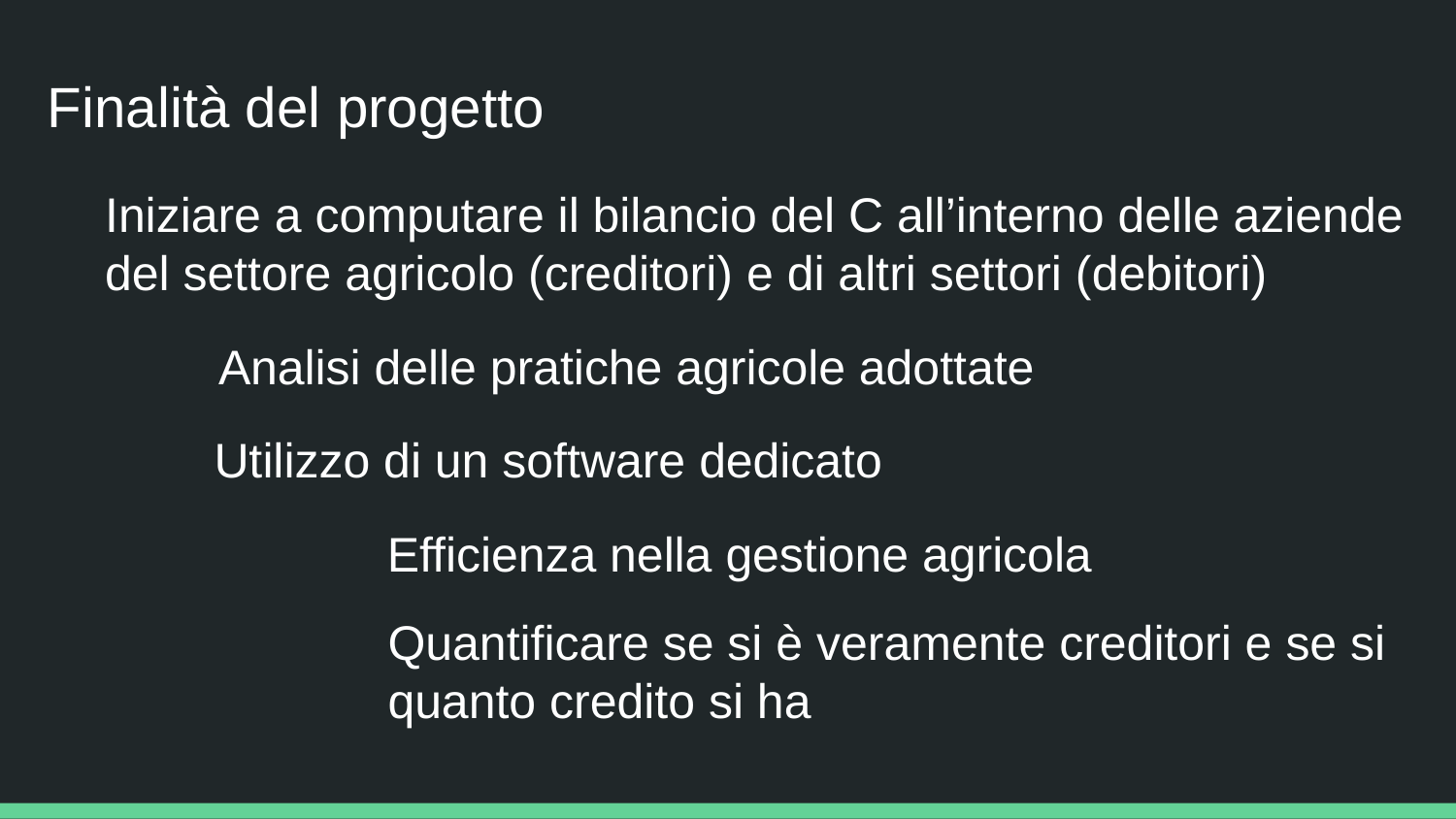

Finalità del progetto
Iniziare a computare il bilancio del C all’interno delle aziende
del settore agricolo (creditori) e di altri settori (debitori)
Analisi delle pratiche agricole adottate
Utilizzo di un software dedicato
Efficienza nella gestione agricola
Quantificare se si è veramente creditori e se si
quanto credito si ha